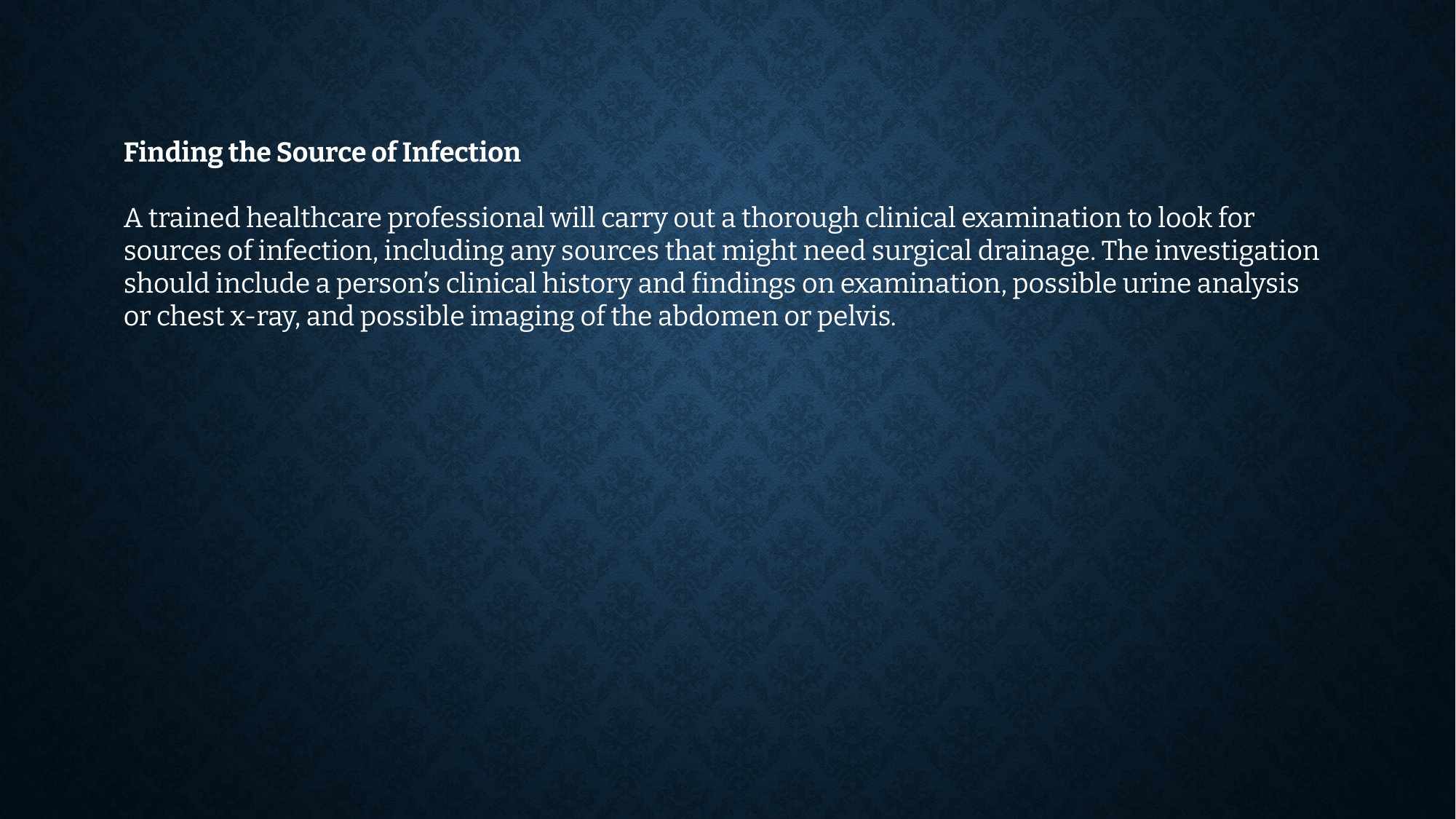

Finding the Source of Infection

A trained healthcare professional will carry out a thorough clinical examination to look for sources of infection, including any sources that might need surgical drainage. The investigation should include a person’s clinical history and findings on examination, possible urine analysis or chest x-ray, and possible imaging of the abdomen or pelvis.